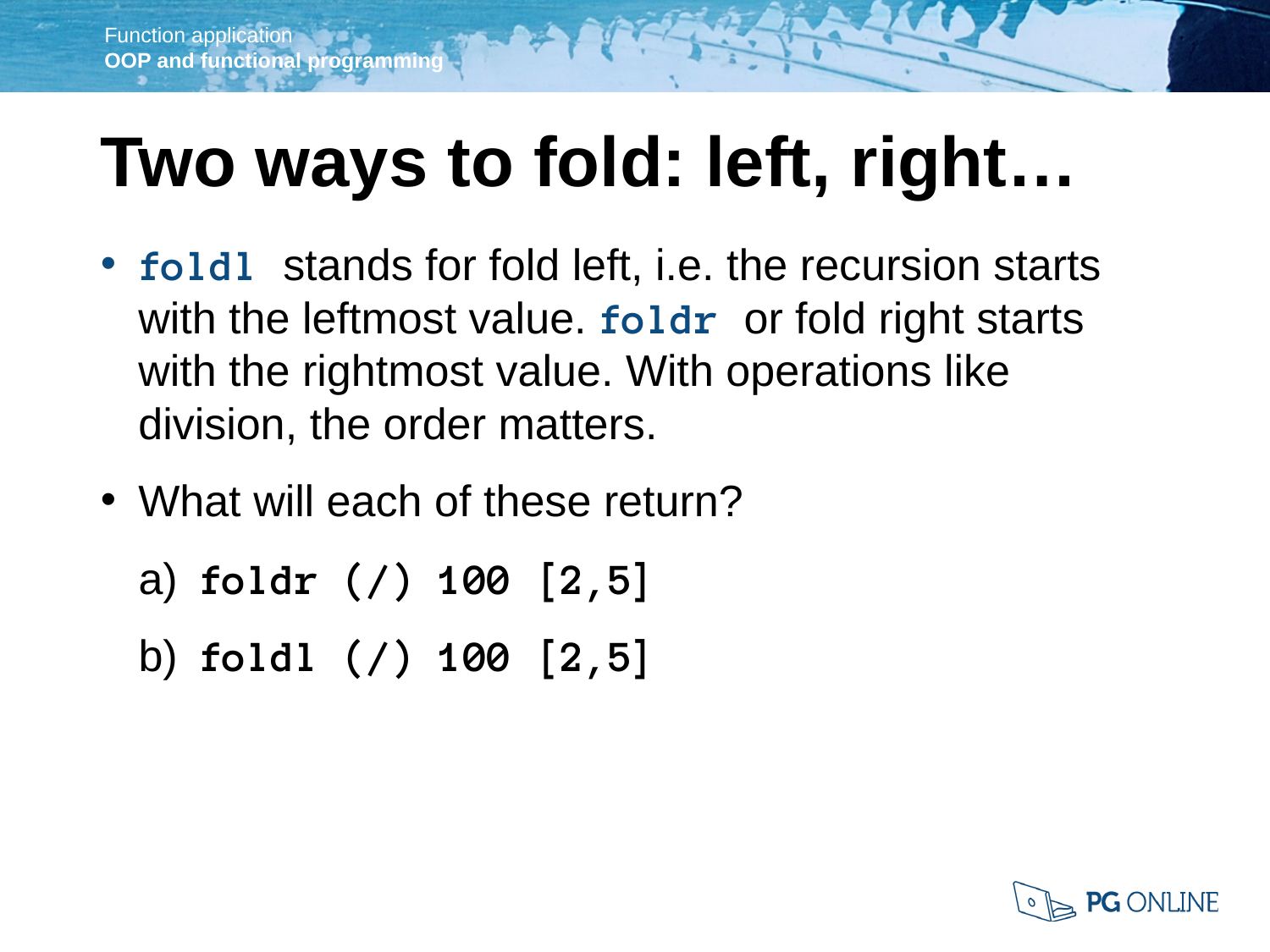

Two ways to fold: left, right…
foldl stands for fold left, i.e. the recursion starts with the leftmost value. foldr or fold right starts with the rightmost value. With operations like division, the order matters.
What will each of these return?
 foldr (/) 100 [2,5]
 foldl (/) 100 [2,5]